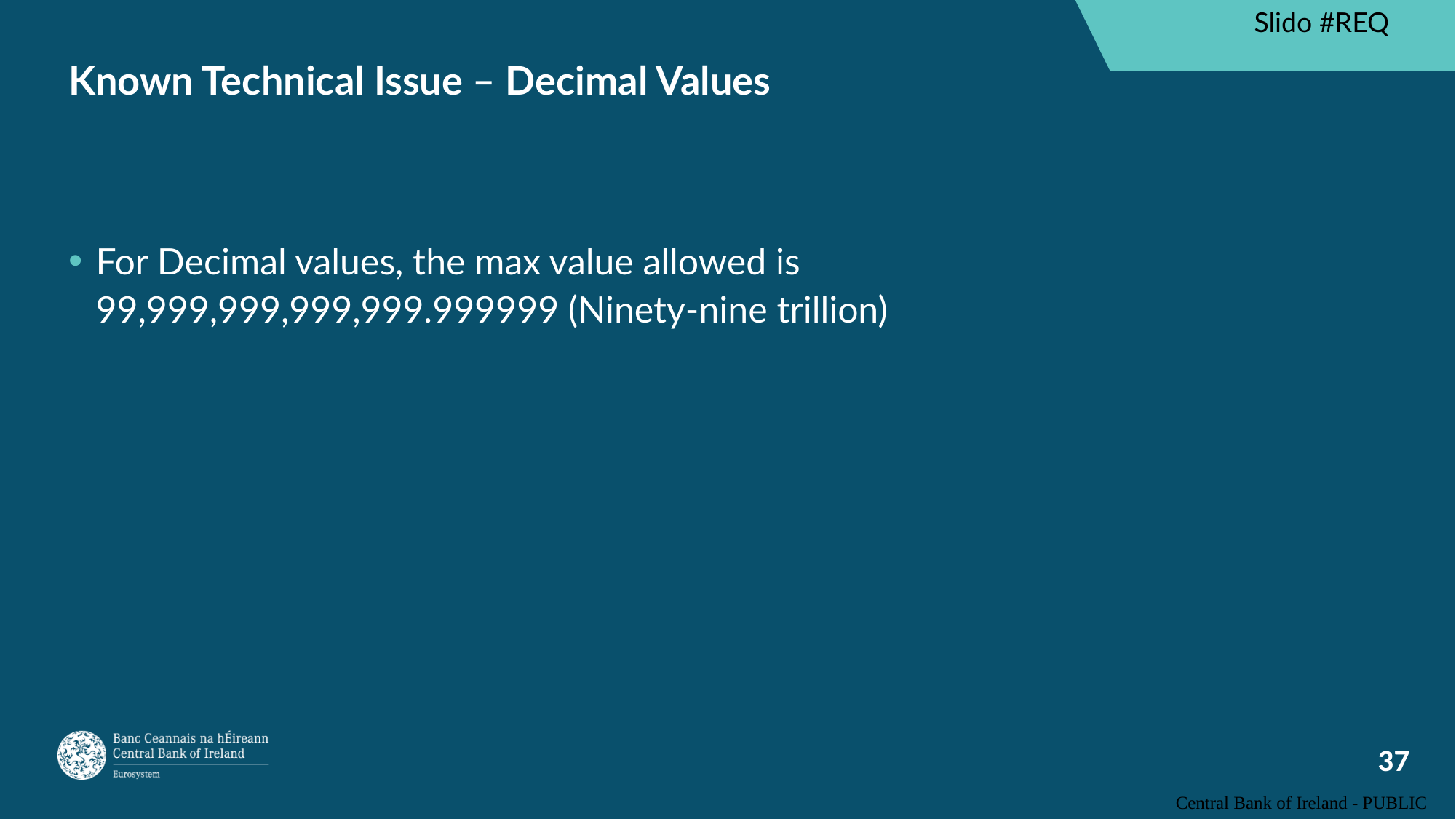

Slido #REQ
# Known Technical Issue – Decimal Values
For Decimal values, the max value allowed is 99,999,999,999,999.999999 (Ninety-nine trillion)

Central Bank of Ireland - PUBLIC